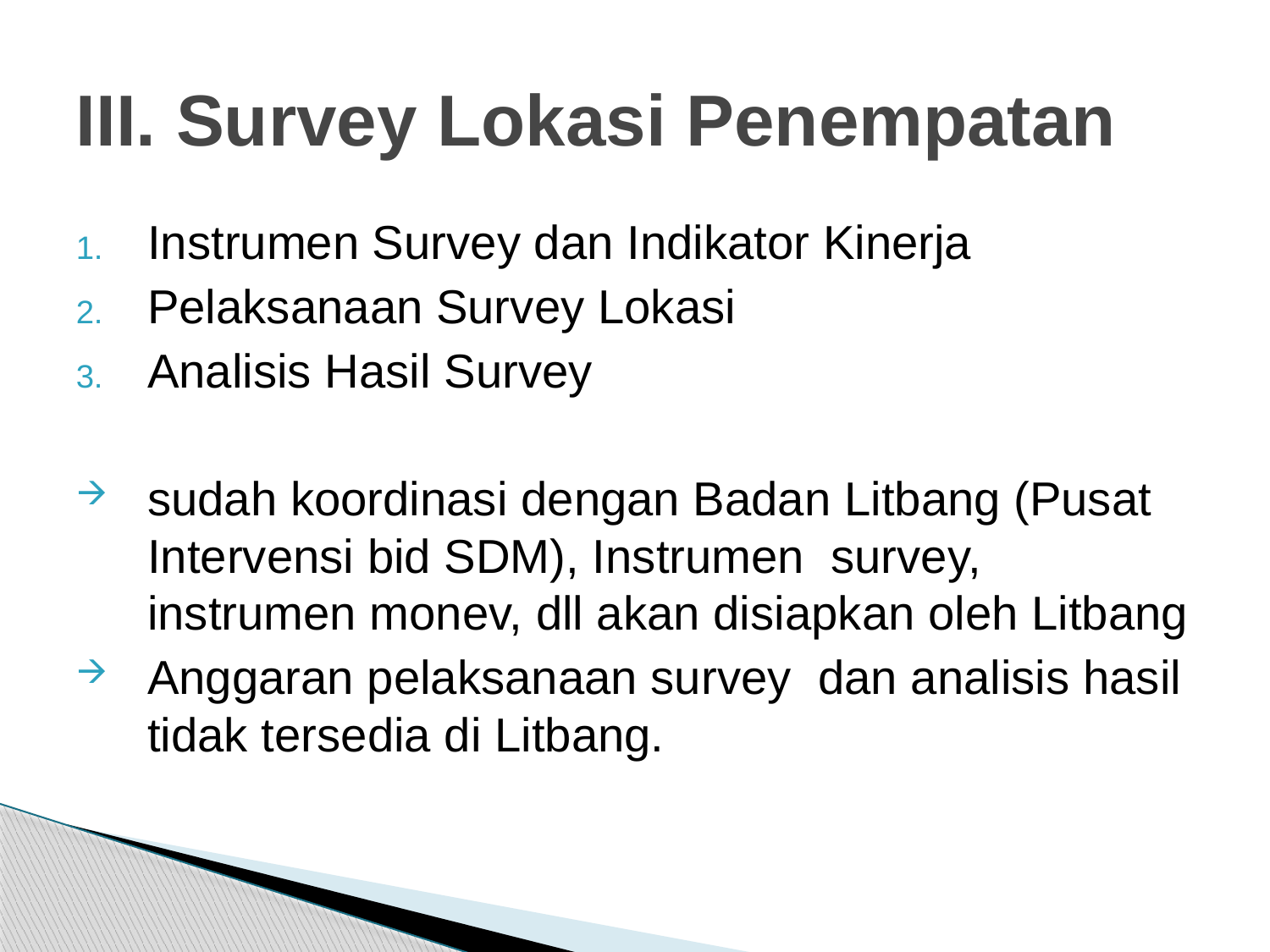

# III. Survey Lokasi Penempatan
Instrumen Survey dan Indikator Kinerja
Pelaksanaan Survey Lokasi
Analisis Hasil Survey

sudah koordinasi dengan Badan Litbang (Pusat Intervensi bid SDM), Instrumen  survey, instrumen monev, dll akan disiapkan oleh Litbang
Anggaran pelaksanaan survey  dan analisis hasil tidak tersedia di Litbang.